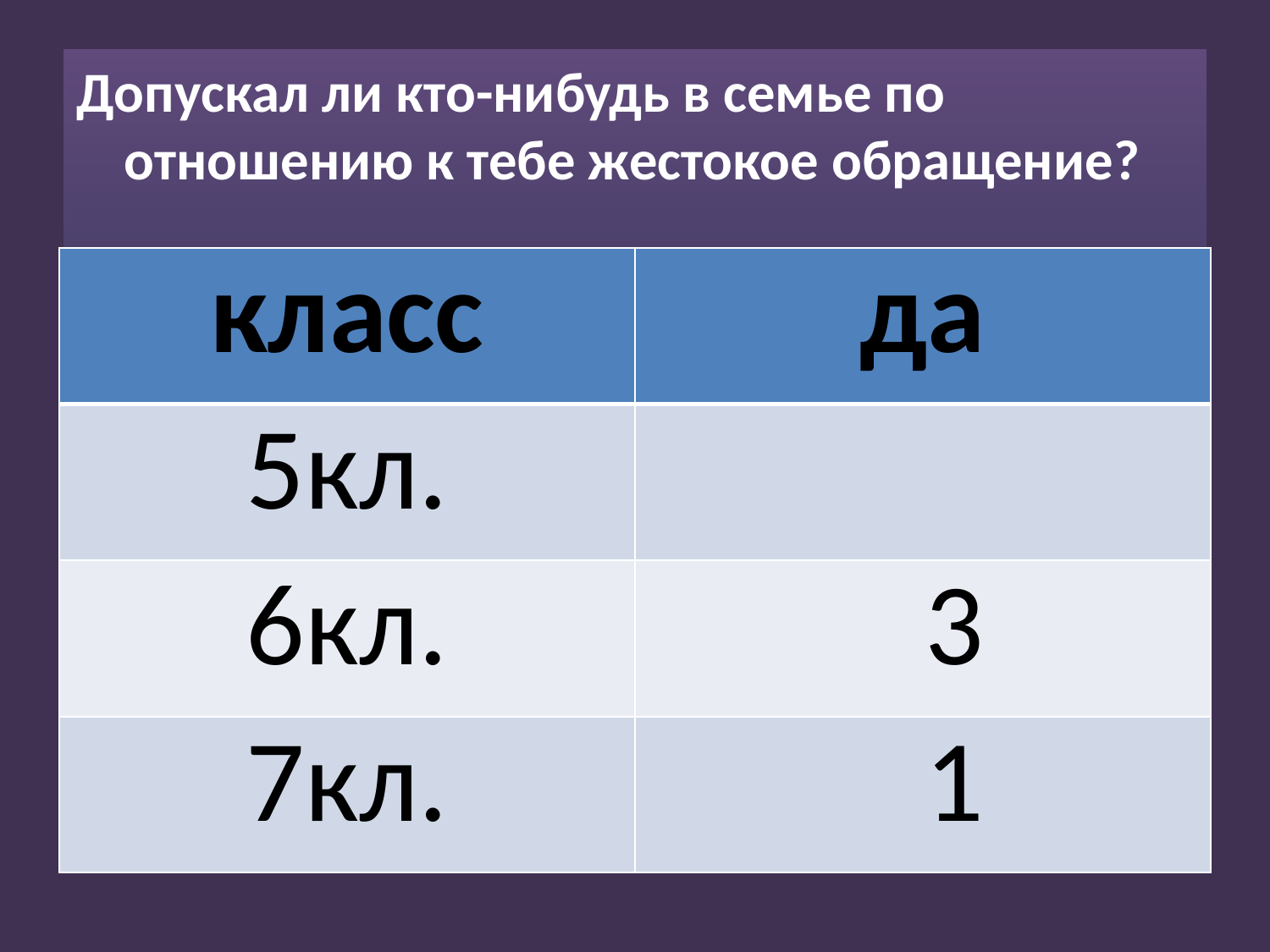

#
Допускал ли кто-нибудь в семье по отношению к тебе жестокое обращение?

| класс | да |
| --- | --- |
| 5кл. |  |
| 6кл. | 3 |
| 7кл. | 1 |